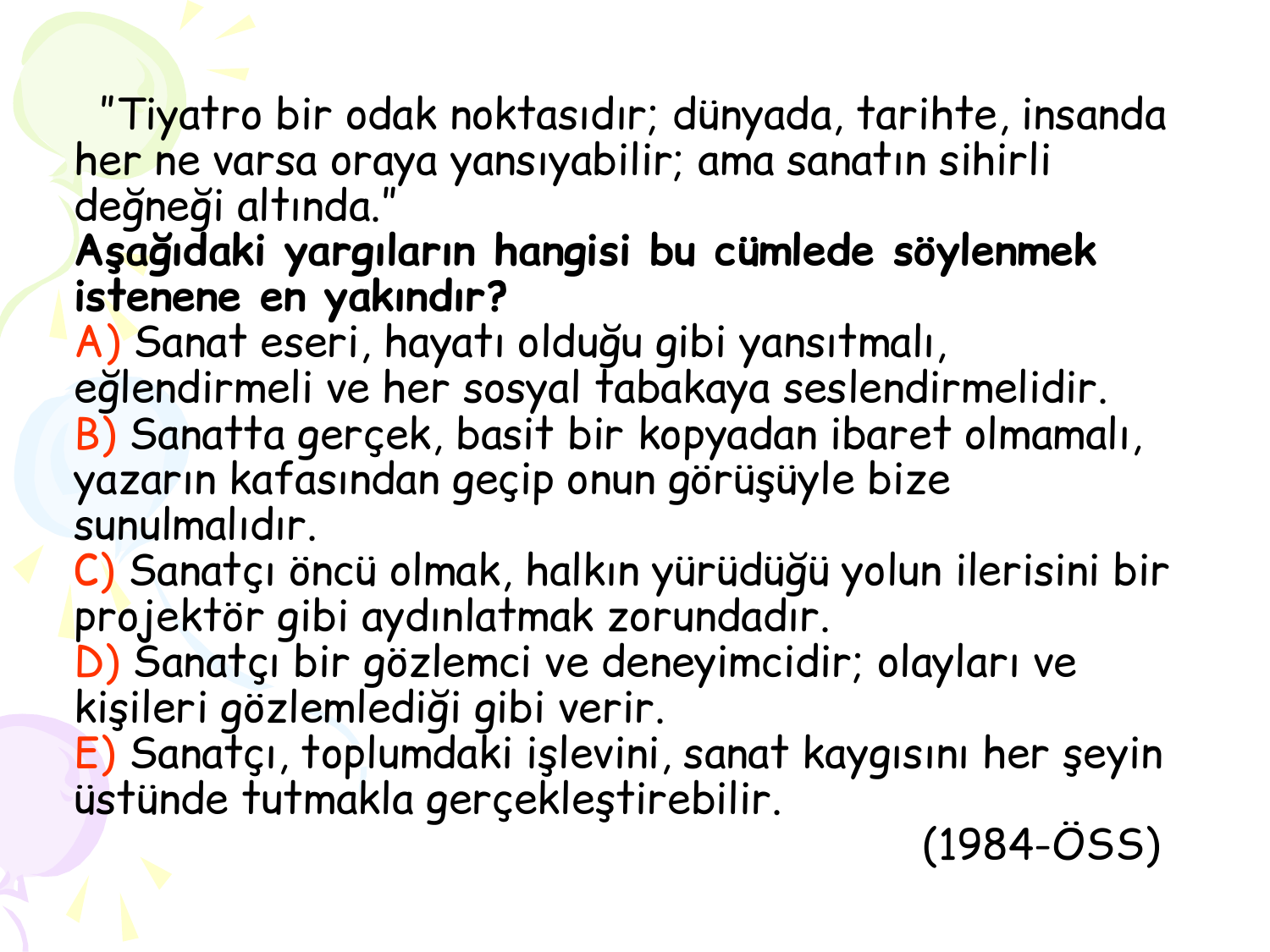

# ”Tiyatro bir odak noktasıdır; dünyada, tarihte, insanda her ne varsa oraya yansıyabilir; ama sanatın sihirli değneği altında.” Aşağıdaki yargıların hangisi bu cümlede söylenmek istenene en yakındır? A) Sanat eseri, hayatı olduğu gibi yansıtmalı, eğlendirmeli ve her sosyal tabakaya seslendirmelidir. B) Sanatta gerçek, basit bir kopyadan ibaret olmamalı, yazarın kafasından geçip onun görüşüyle bize sunulmalıdır. C) Sanatçı öncü olmak, halkın yürüdüğü yolun ilerisini bir projektör gibi aydınlatmak zorundadır. D) Sanatçı bir gözlemci ve deneyimcidir; olayları ve kişileri gözlemlediği gibi verir. E) Sanatçı, toplumdaki işlevini, sanat kaygısını her şeyin üstünde tutmakla gerçekleştirebilir. (1984-ÖSS)